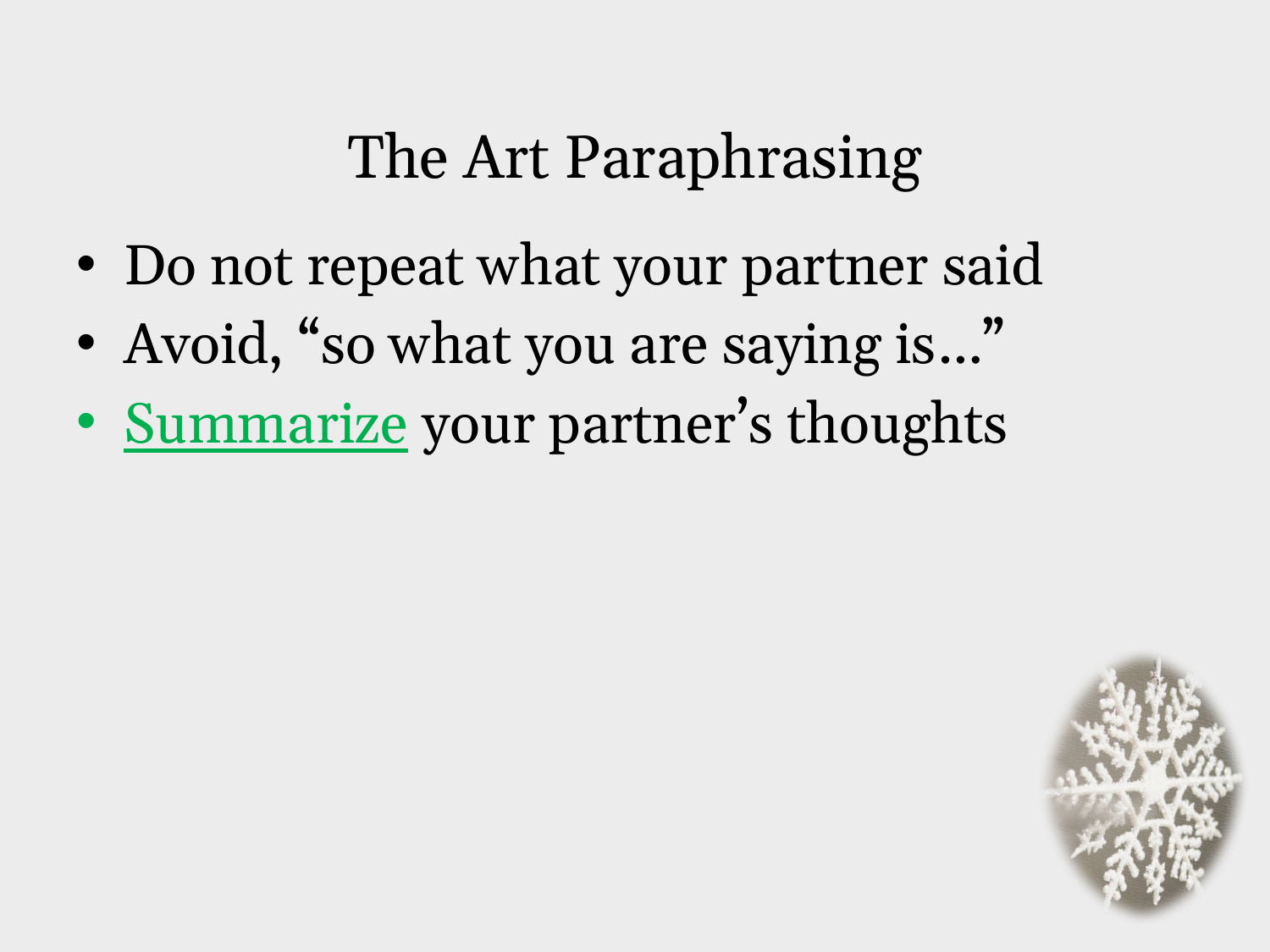

# The Art Paraphrasing
Do not repeat what your partner said
Avoid, “so what you are saying is…”
Summarize your partner’s thoughts